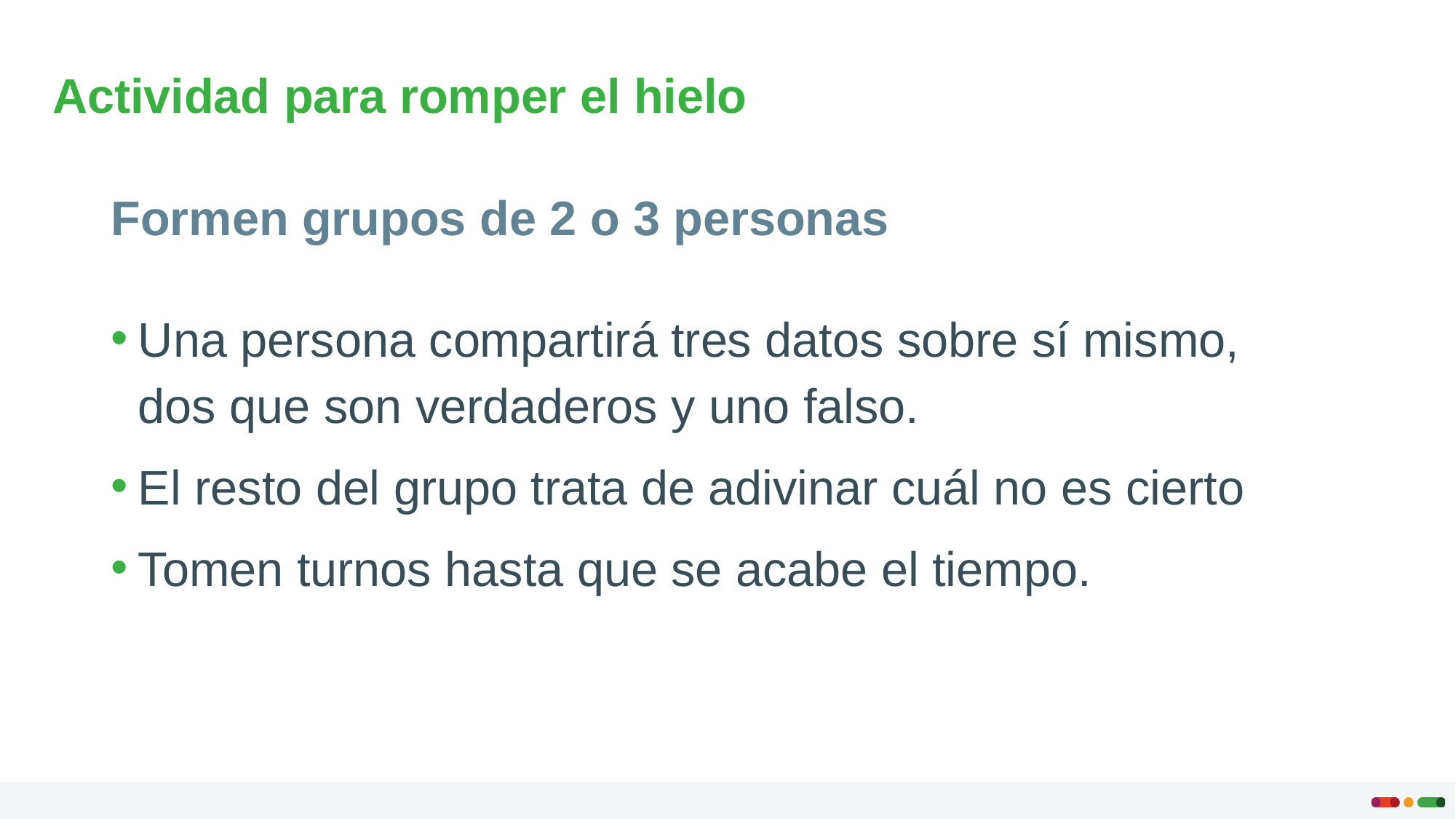

# Actividad para romper el hielo
Formen grupos de 2 o 3 personas

Una persona compartirá tres datos sobre sí mismo, dos que son verdaderos y uno falso.
El resto del grupo trata de adivinar cuál no es cierto
Tomen turnos hasta que se acabe el tiempo.